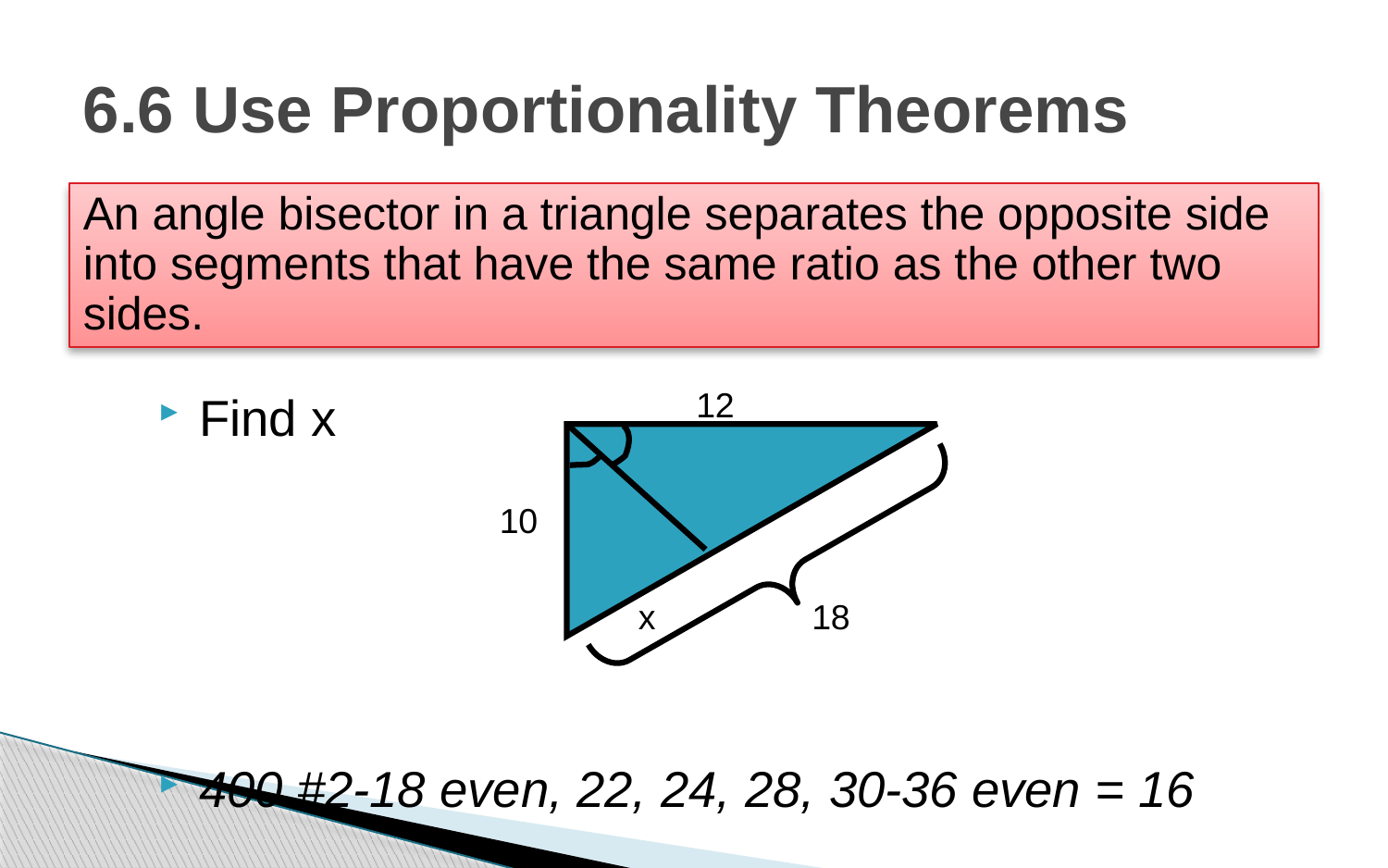

# 6.6 Use Proportionality Theorems
An angle bisector in a triangle separates the opposite side into segments that have the same ratio as the other two sides.
12

10
x
18
Find x

400 #2-18 even, 22, 24, 28, 30-36 even = 16